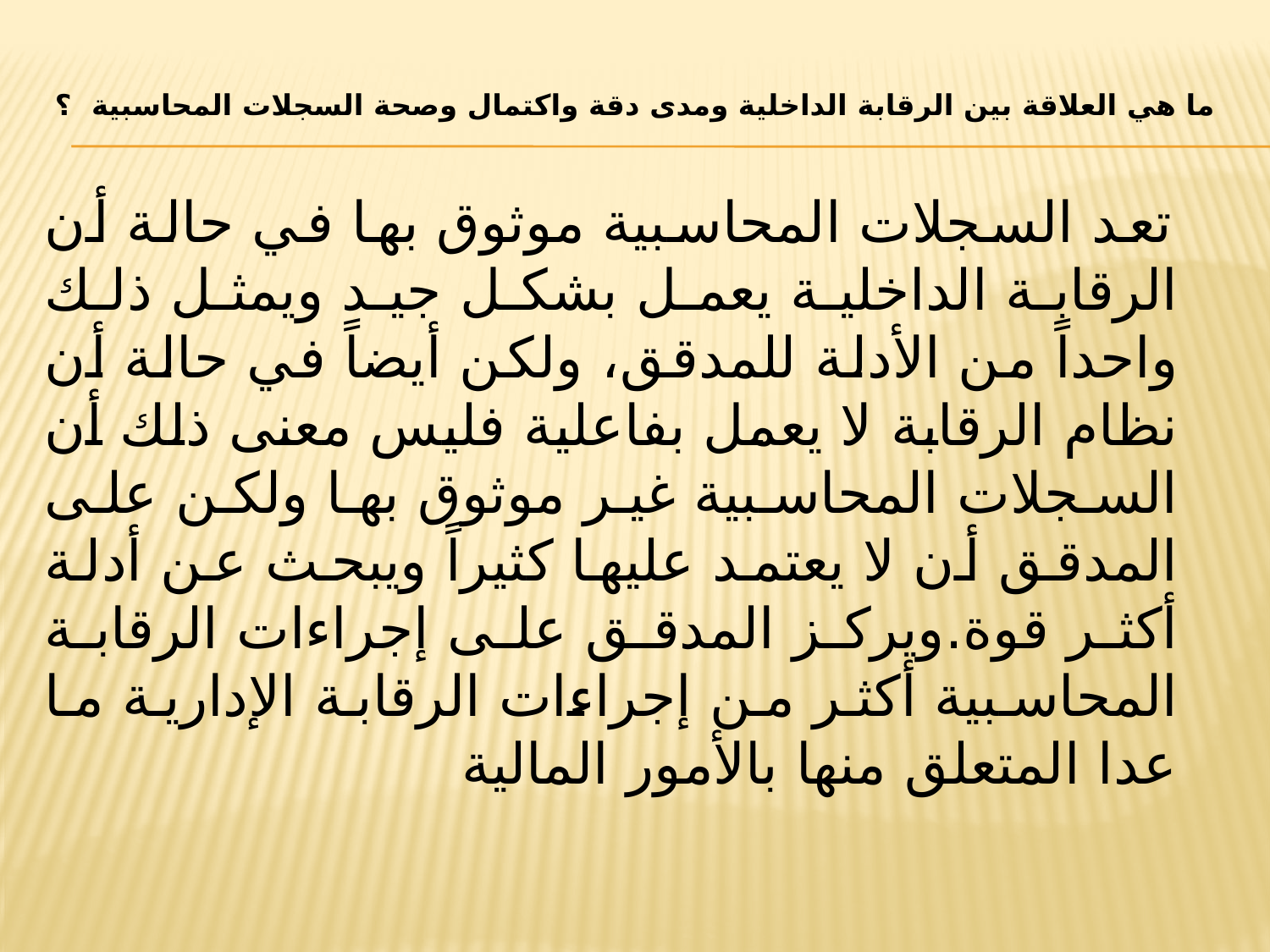

# ما هي العلاقة بين الرقابة الداخلية ومدى دقة واكتمال وصحة السجلات المحاسبية  ؟
   تعد السجلات المحاسبية موثوق بها في حالة أن الرقابة الداخلية يعمل بشكل جيد ويمثل ذلك واحداً من الأدلة للمدقق، ولكن أيضاً في حالة أن نظام الرقابة لا يعمل بفاعلية فليس معنى ذلك أن السجلات المحاسبية غير موثوق بها ولكن على المدقق أن لا يعتمد عليها كثيراً ويبحث عن أدلة أكثر قوة.ويركز المدقق على إجراءات الرقابة المحاسبية أكثر من إجراءات الرقابة الإدارية ما عدا المتعلق منها بالأمور المالية